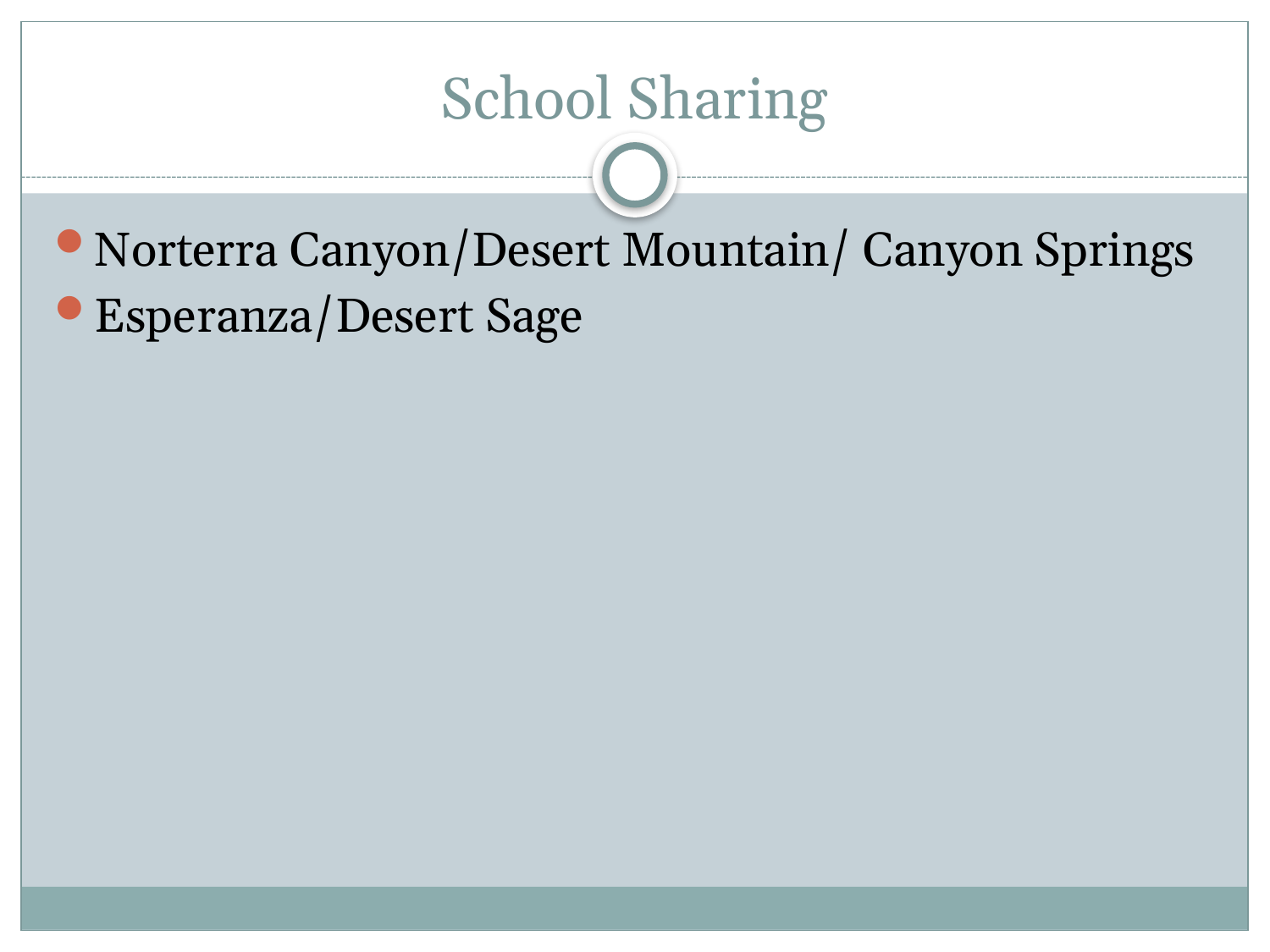

# School Sharing
Norterra Canyon/Desert Mountain/ Canyon Springs
Esperanza/Desert Sage